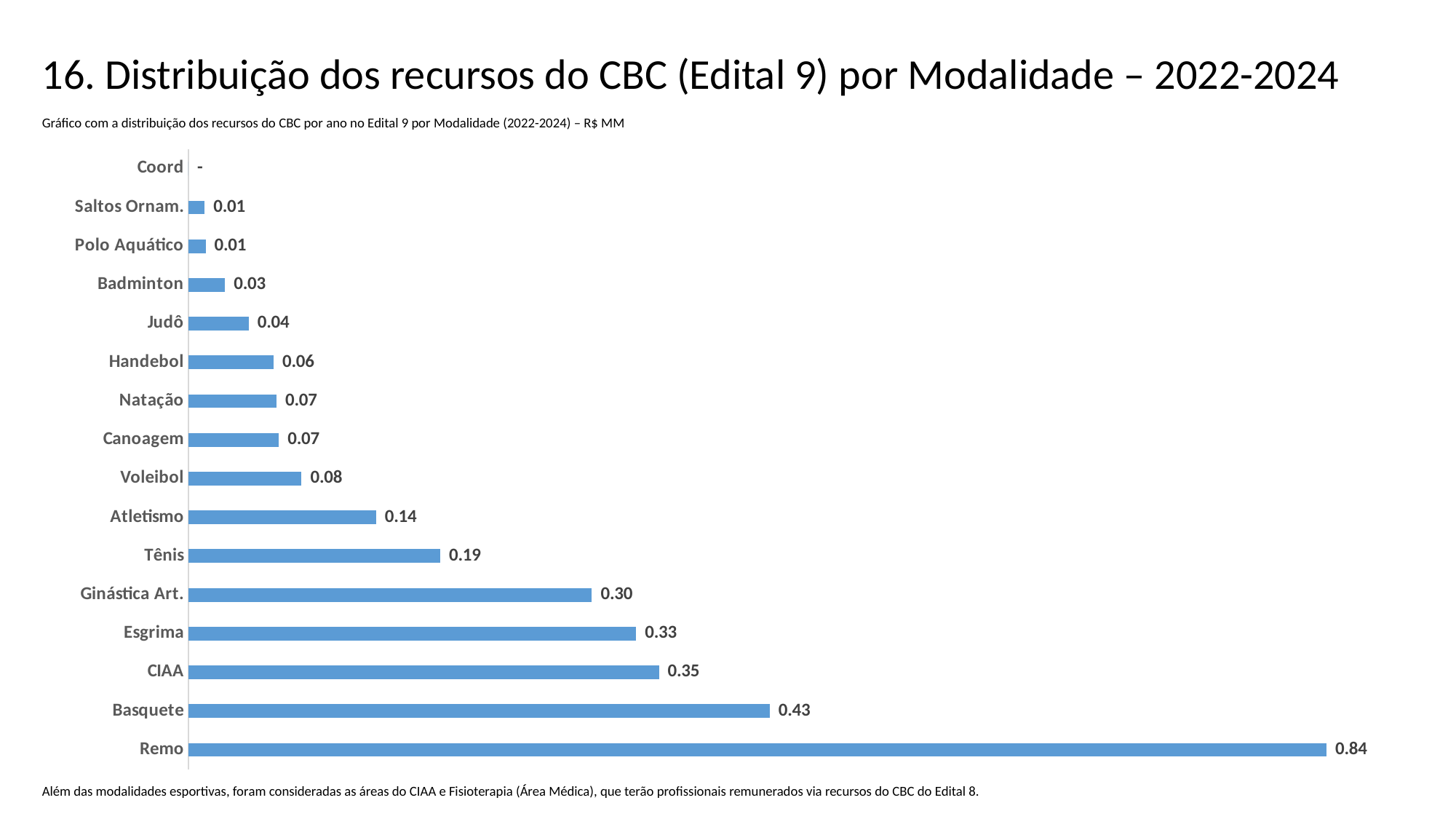

16. Distribuição dos recursos do CBC (Edital 9) por Modalidade – 2022-2024
Gráfico com a distribuição dos recursos do CBC por ano no Edital 9 por Modalidade (2022-2024) – R$ MM

### Chart

| Category |  |
|---|---|
| Remo | 0.8435 |
| Basquete | 0.43080430000000003 |
| CIAA | 0.34873563 |
| Esgrima | 0.331915 |
| Ginástica Art. | 0.29903240000000003 |
| Tênis | 0.18667573 |
| Atletismo | 0.13899078999999998 |
| Voleibol | 0.08391733999999999 |
| Canoagem | 0.067095 |
| Natação | 0.0653379 |
| Handebol | 0.06321474 |
| Judô | 0.0448 |
| Badminton | 0.027253799999999998 |
| Polo Aquático | 0.012799859999999998 |
| Saltos Ornam. | 0.012042569999999999 |
| Coord | 0.0 |
Além das modalidades esportivas, foram consideradas as áreas do CIAA e Fisioterapia (Área Médica), que terão profissionais remunerados via recursos do CBC do Edital 8.